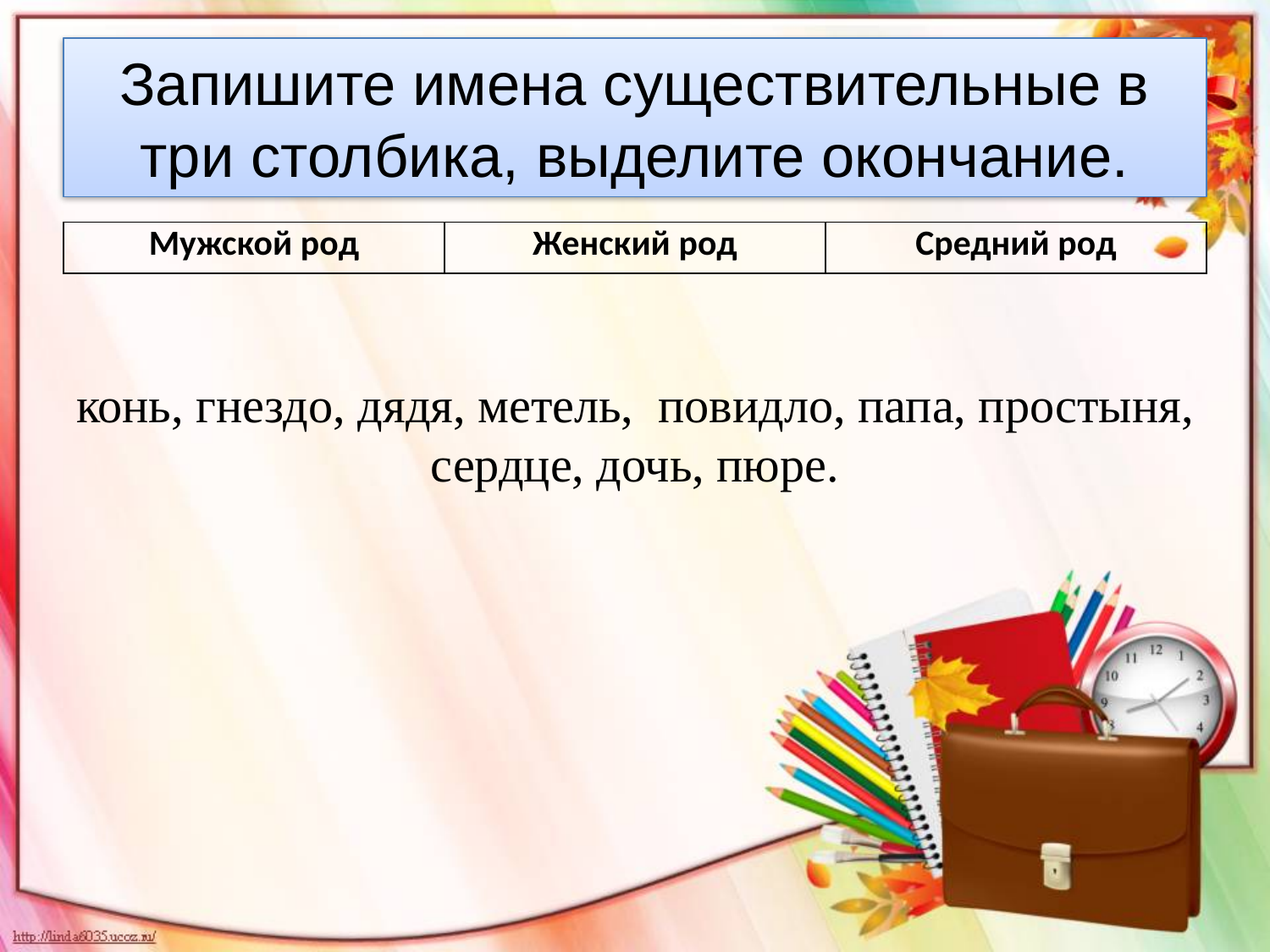

# Запишите имена существительные в три столбика, выделите окончание.
| Мужской род | Женский род | Средний род |
| --- | --- | --- |
конь, гнездо, дядя, метель,  повидло, папа, простыня, сердце, дочь, пюре.